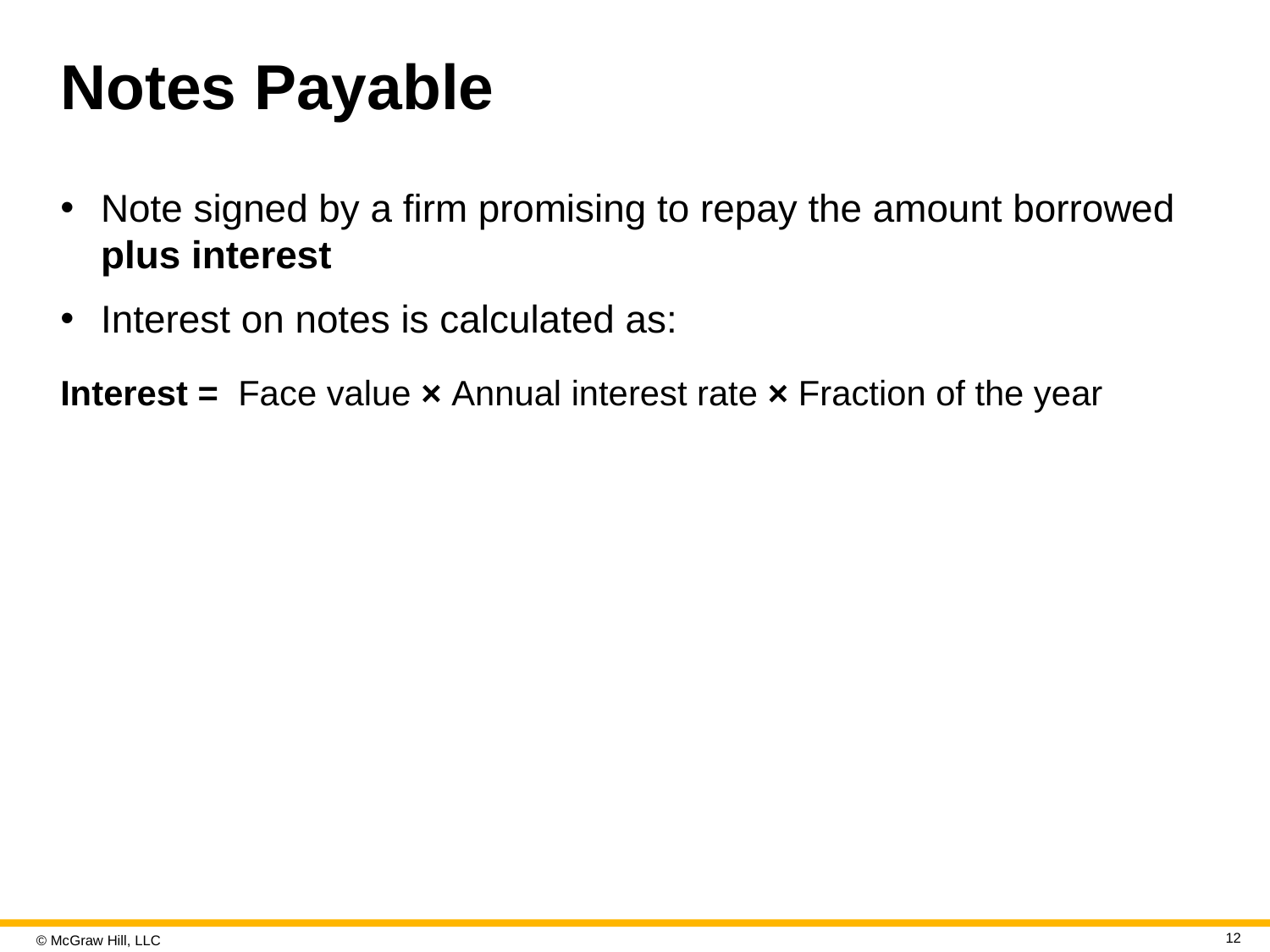

# Notes Payable
Note signed by a firm promising to repay the amount borrowed plus interest
Interest on notes is calculated as:
Interest =  Face value × Annual interest rate × Fraction of the year
12